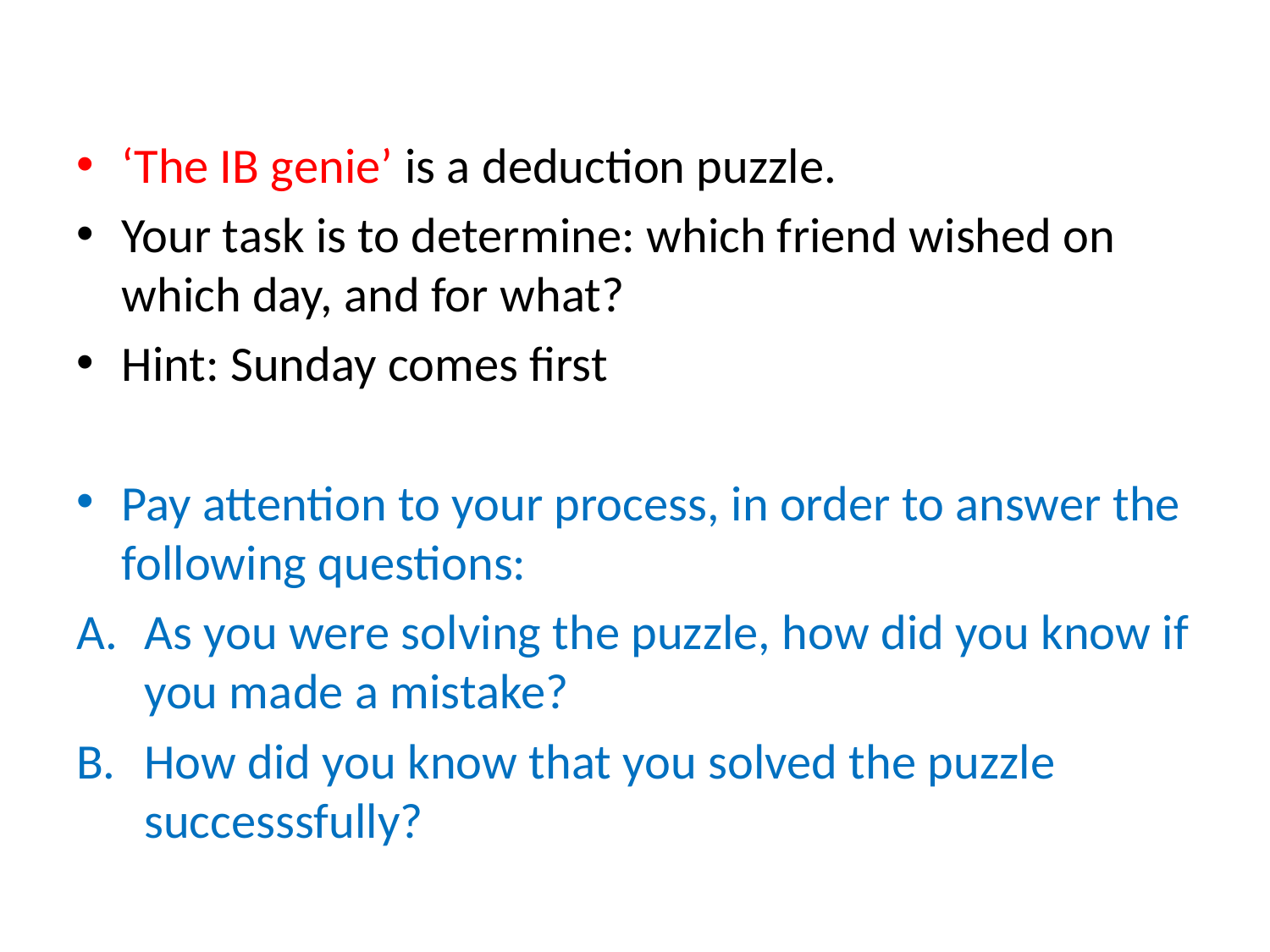

‘The IB genie’ is a deduction puzzle.
Your task is to determine: which friend wished on which day, and for what?
Hint: Sunday comes first

Pay attention to your process, in order to answer the following questions:
As you were solving the puzzle, how did you know if you made a mistake?
How did you know that you solved the puzzle successsfully?